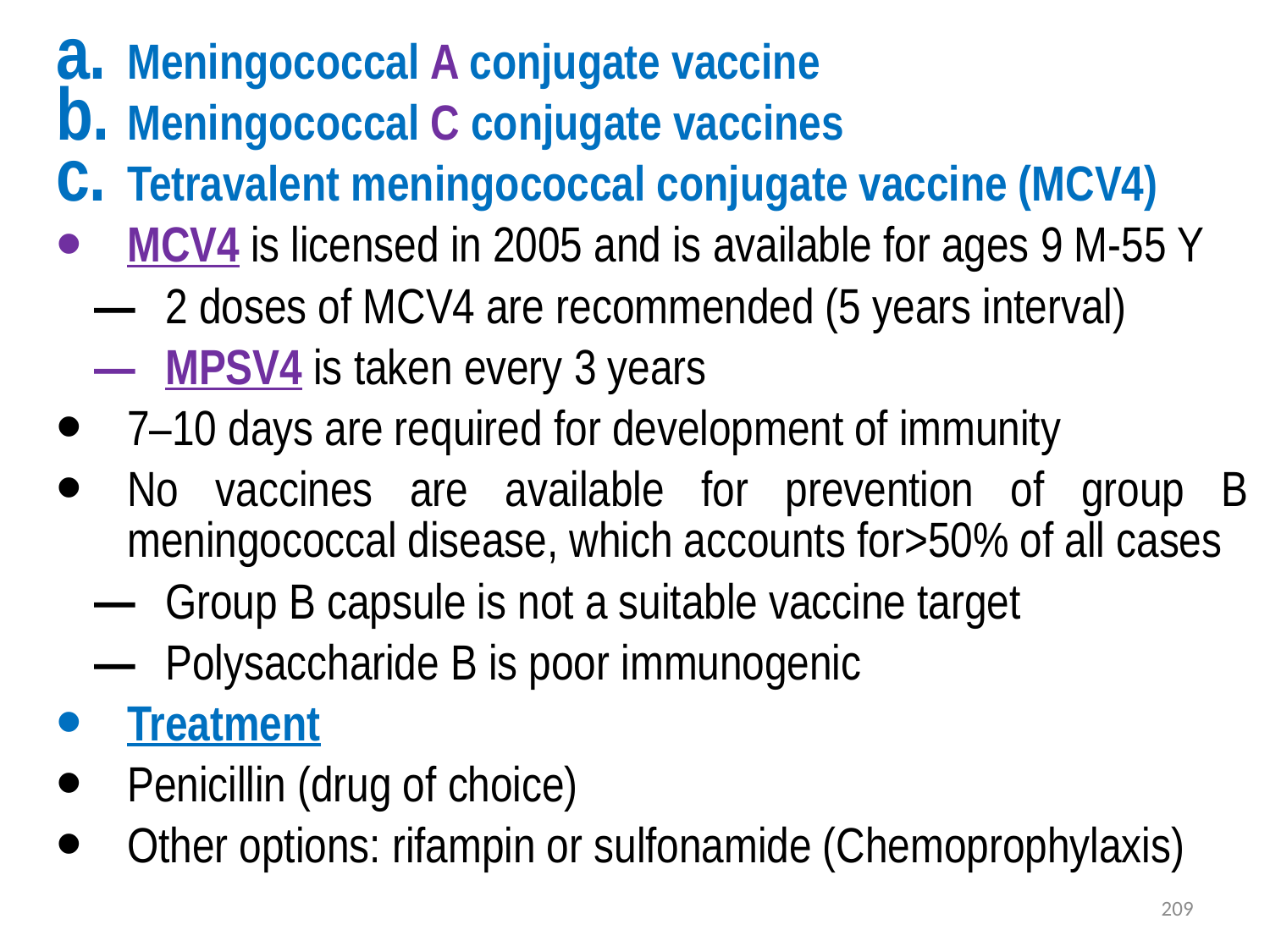

Meningococcal A conjugate vaccine
Meningococcal C conjugate vaccines
Tetravalent meningococcal conjugate vaccine (MCV4)
MCV4 is licensed in 2005 and is available for ages 9 M-55 Y
2 doses of MCV4 are recommended (5 years interval)
MPSV4 is taken every 3 years
7–10 days are required for development of immunity
No vaccines are available for prevention of group B meningococcal disease, which accounts for>50% of all cases
Group B capsule is not a suitable vaccine target
Polysaccharide B is poor immunogenic
Treatment
Penicillin (drug of choice)
Other options: rifampin or sulfonamide (Chemoprophylaxis)

209